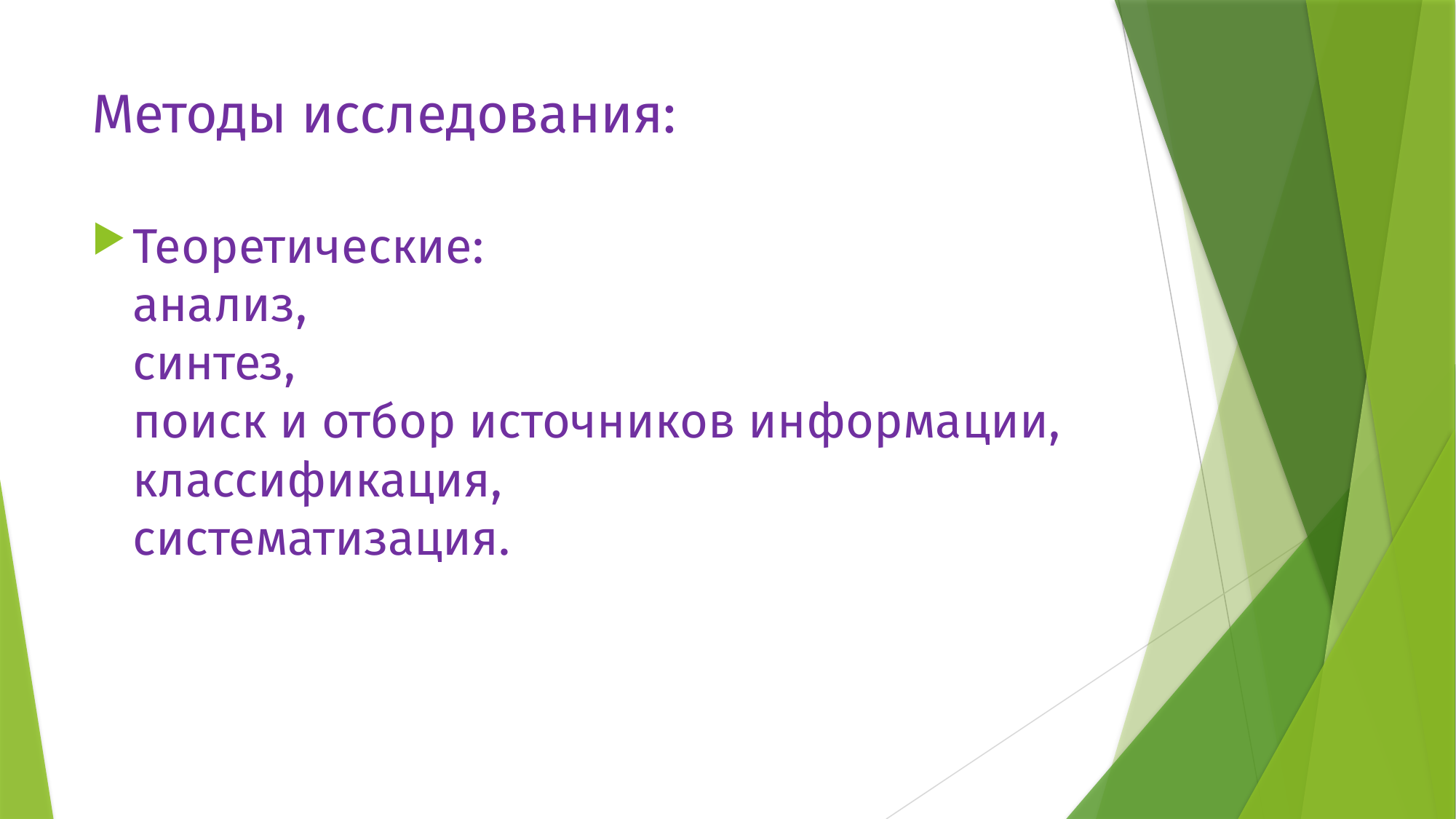

# Методы исследования:
Теоретические:
анализ,
синтез,
поиск и отбор источников информации, классификация,
систематизация.